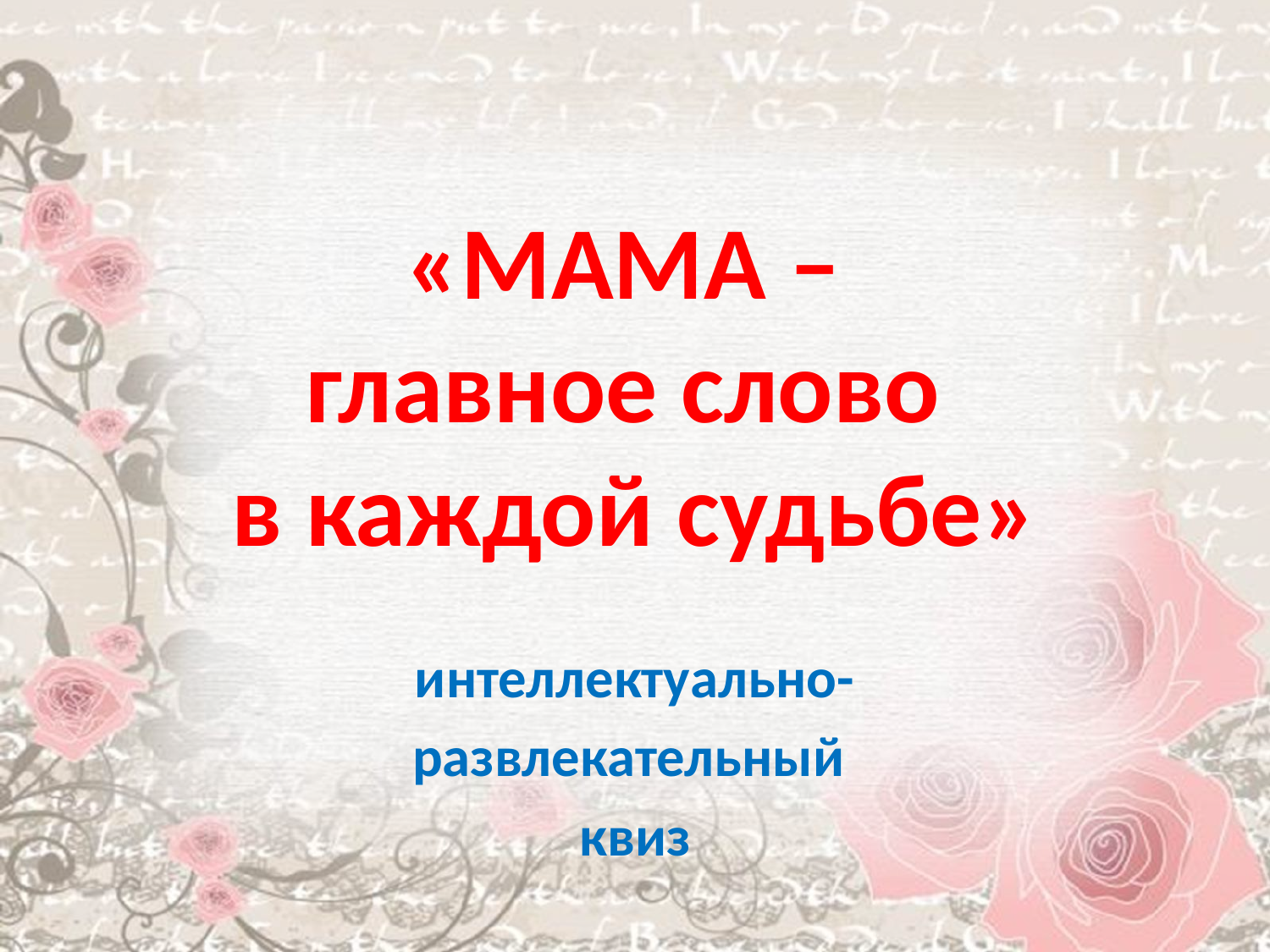

# «МАМА – главное слово в каждой судьбе»
интеллектуально-
развлекательный
квиз